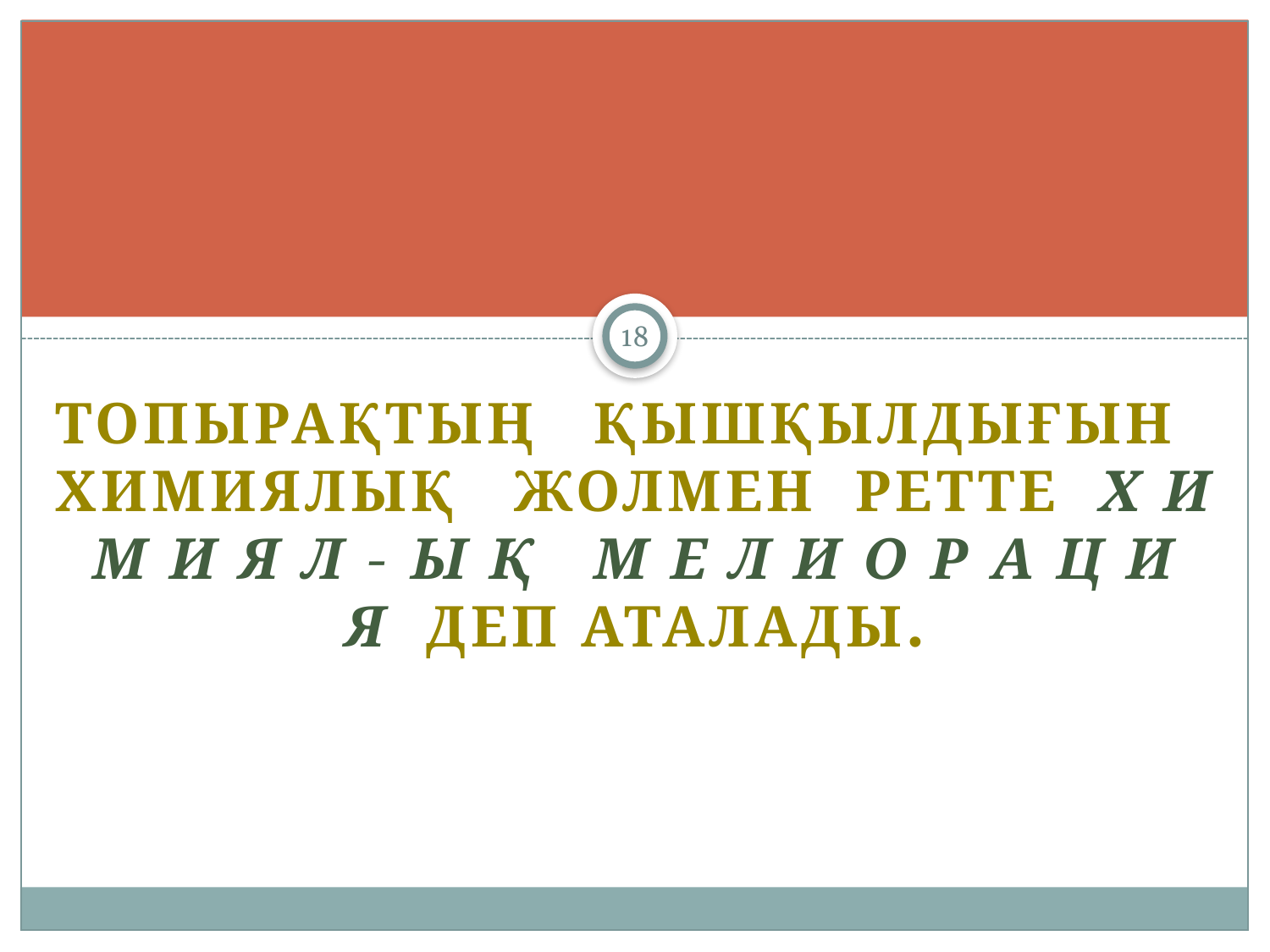

18
Топырақтың   қышқылдығын   химиялық   жолмен  ретте  х и м и я л - ы қ   м е л и о р а ц и я  деп аталады.